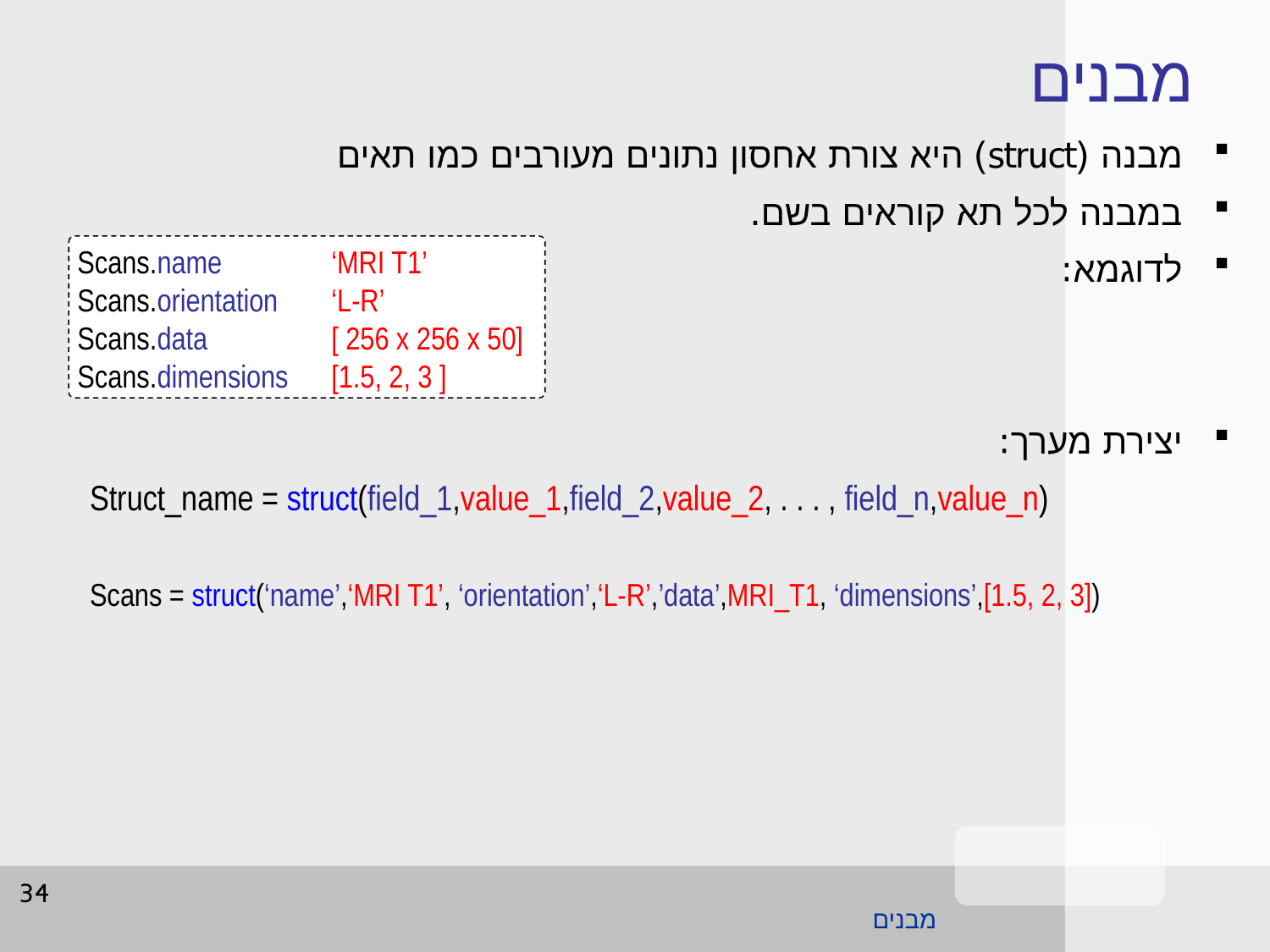

מבנים
מבנה (struct) היא צורת אחסון נתונים מעורבים כמו תאים
במבנה לכל תא קוראים בשם.
לדוגמא:

יצירת מערך:
Struct_name = struct(field_1,value_1,field_2,value_2, . . . , field_n,value_n)

Scans = struct(‘name’,‘MRI T1’, ‘orientation’,‘L-R’,’data’,MRI_T1, ‘dimensions’,[1.5, 2, 3])

Scans.name	‘MRI T1’
Scans.orientation	‘L-R’
Scans.data	[ 256 x 256 x 50]
Scans.dimensions	[1.5, 2, 3 ]

34
מבנים